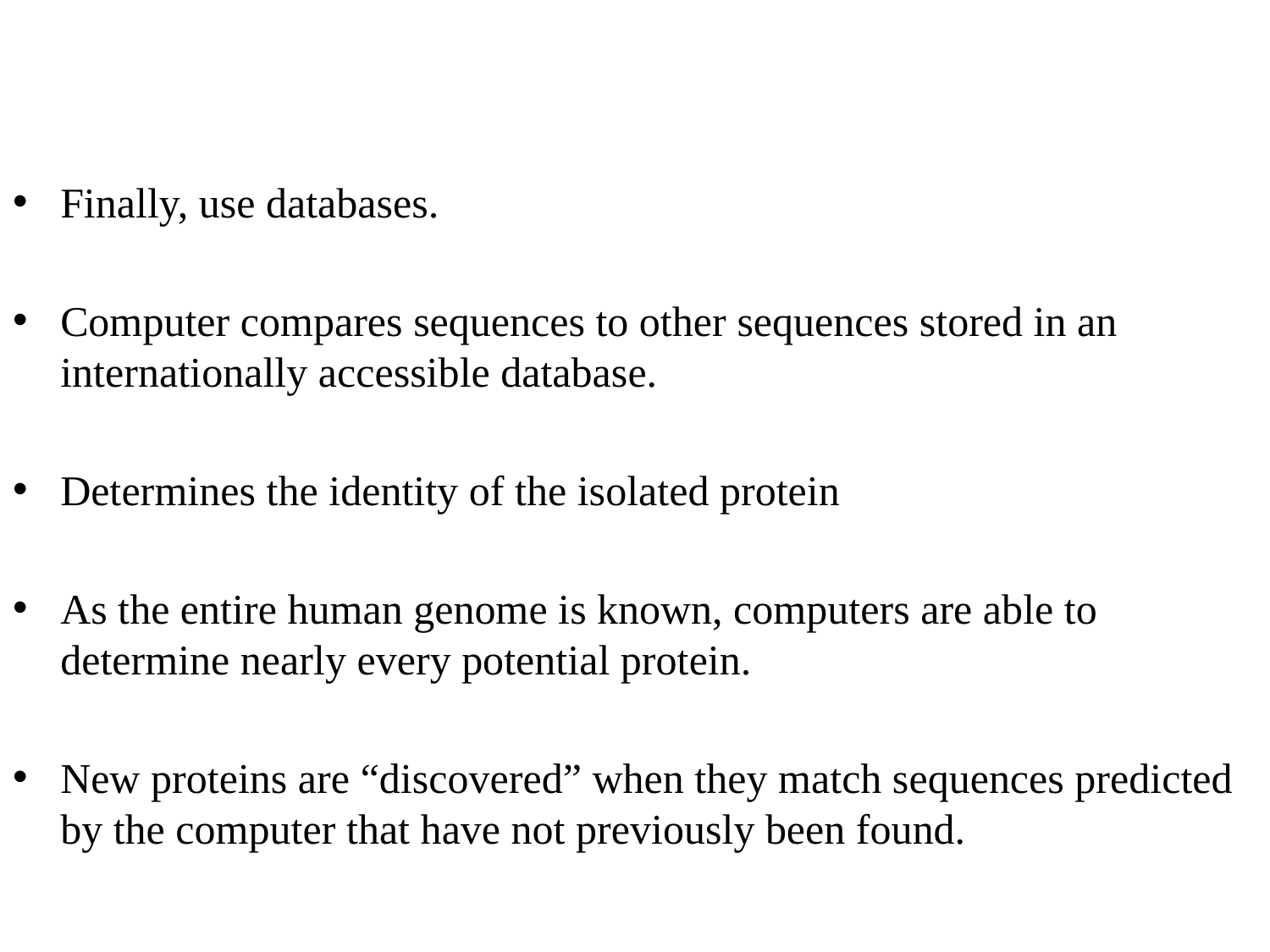

Finally, use databases.

Computer compares sequences to other sequences stored in an internationally accessible database.

Determines the identity of the isolated protein

As the entire human genome is known, computers are able to determine nearly every potential protein.

New proteins are “discovered” when they match sequences predicted by the computer that have not previously been found.